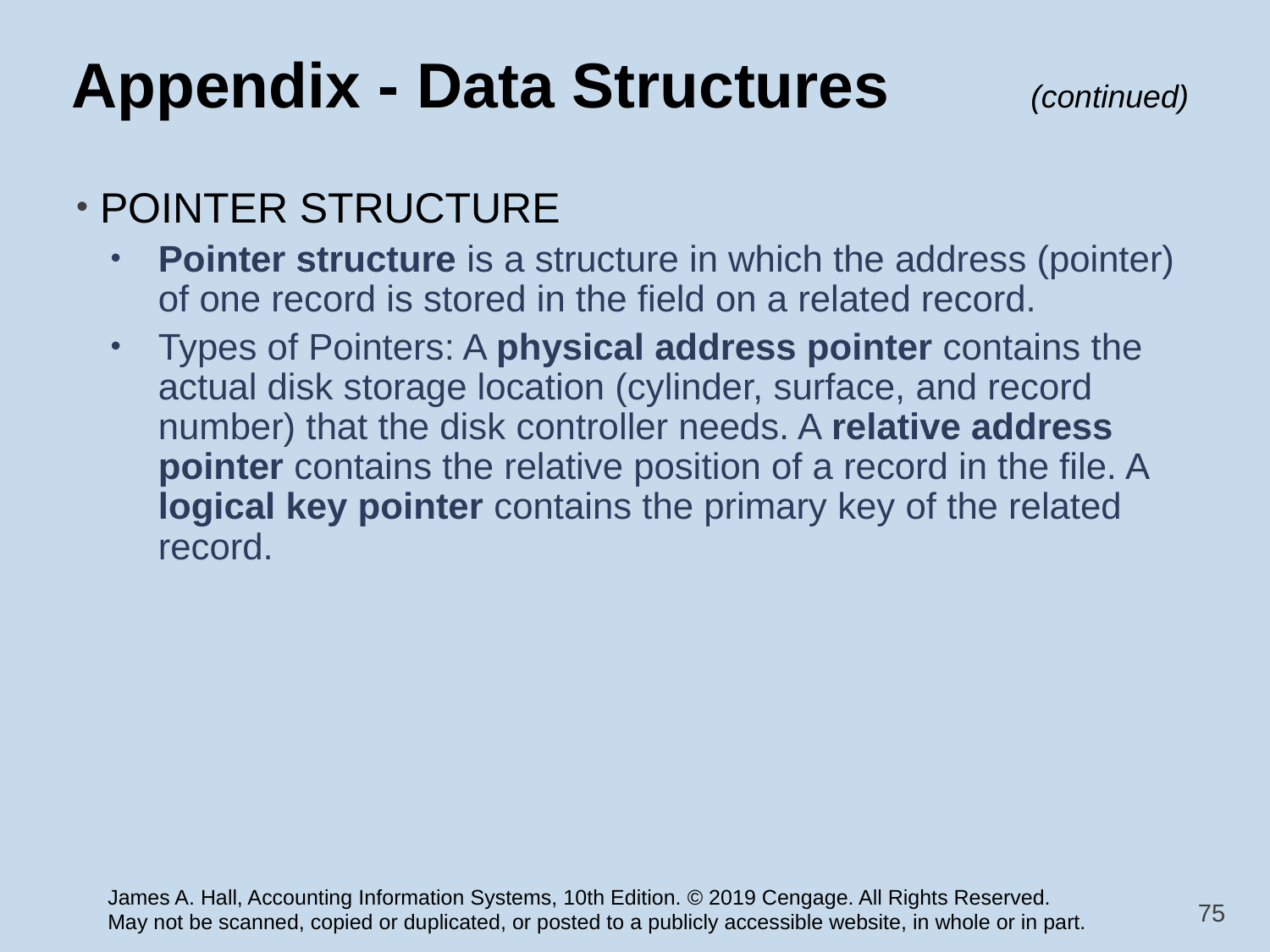

# Appendix - Data Structures        (continued)
POINTER STRUCTURE
Pointer structure is a structure in which the address (pointer) of one record is stored in the field on a related record.
Types of Pointers: A physical address pointer contains the actual disk storage location (cylinder, surface, and record number) that the disk controller needs. A relative address pointer contains the relative position of a record in the file. A logical key pointer contains the primary key of the related record.
75